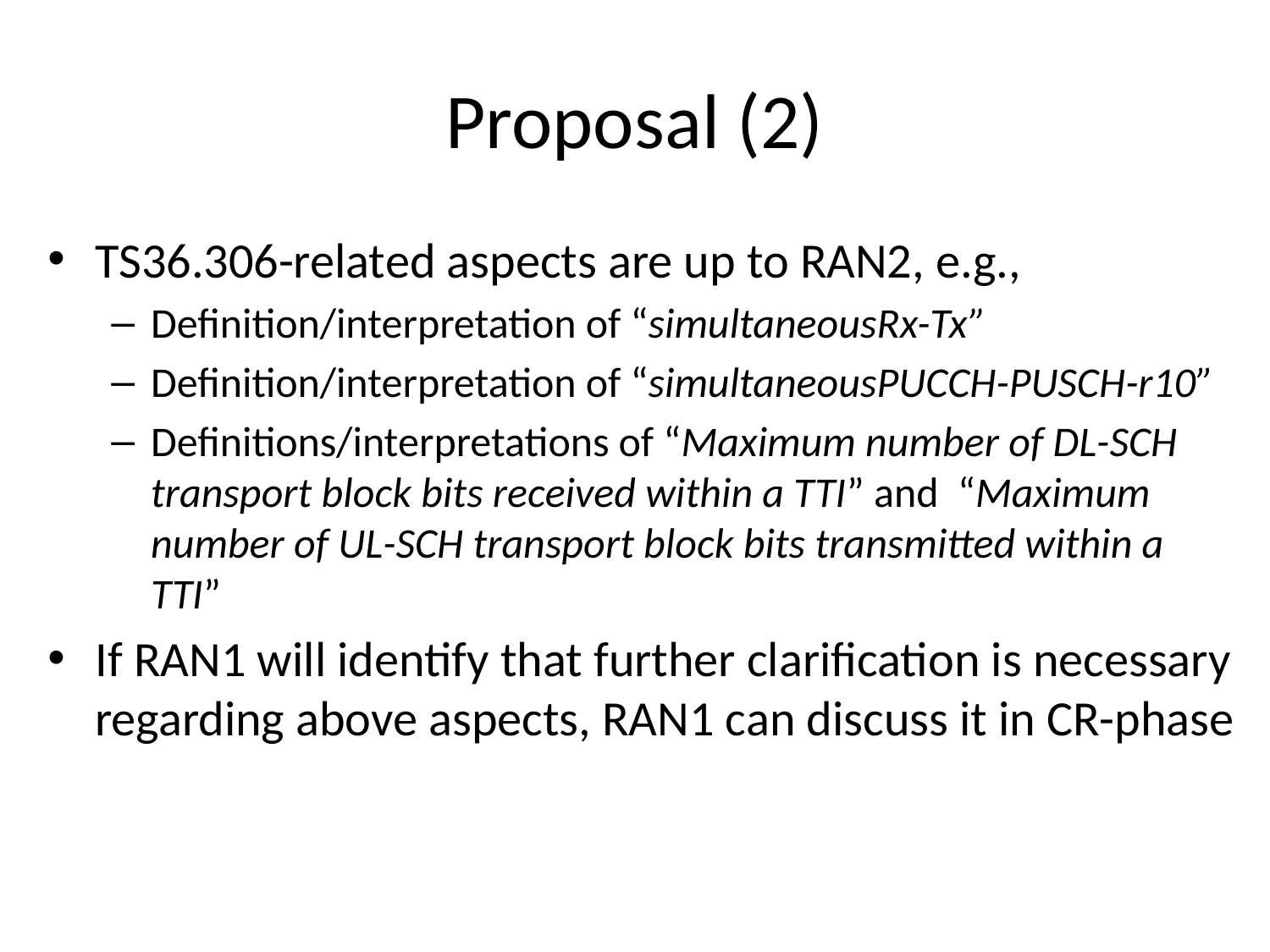

# Proposal (2)
TS36.306-related aspects are up to RAN2, e.g.,
Definition/interpretation of “simultaneousRx-Tx”
Definition/interpretation of “simultaneousPUCCH-PUSCH-r10”
Definitions/interpretations of “Maximum number of DL-SCH transport block bits received within a TTI” and  “Maximum number of UL-SCH transport block bits transmitted within a TTI”
If RAN1 will identify that further clarification is necessary regarding above aspects, RAN1 can discuss it in CR-phase